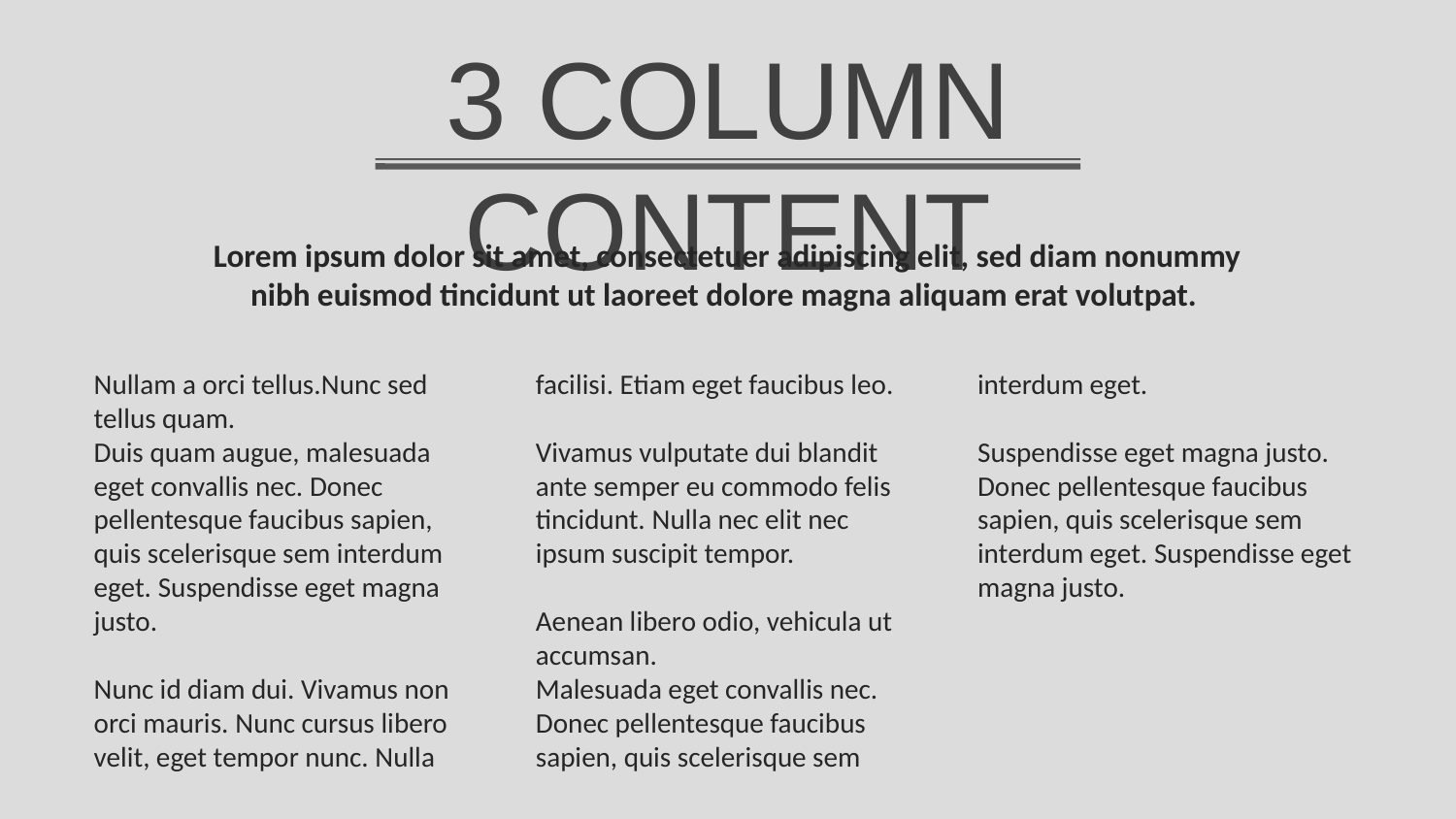

3 COLUMN CONTENT
Lorem ipsum dolor sit amet, consectetuer adipiscing elit, sed diam nonummy nibh euismod tincidunt ut laoreet dolore magna aliquam erat volutpat.
Nullam a orci tellus.Nunc sed tellus quam.
Duis quam augue, malesuada eget convallis nec. Donec pellentesque faucibus sapien, quis scelerisque sem interdum eget. Suspendisse eget magna justo.

Nunc id diam dui. Vivamus non orci mauris. Nunc cursus libero velit, eget tempor nunc. Nulla facilisi. Etiam eget faucibus leo.

Vivamus vulputate dui blandit ante semper eu commodo felis tincidunt. Nulla nec elit nec ipsum suscipit tempor.

Aenean libero odio, vehicula ut accumsan.
Malesuada eget convallis nec. Donec pellentesque faucibus sapien, quis scelerisque sem interdum eget.

Suspendisse eget magna justo. Donec pellentesque faucibus sapien, quis scelerisque sem interdum eget. Suspendisse eget magna justo.